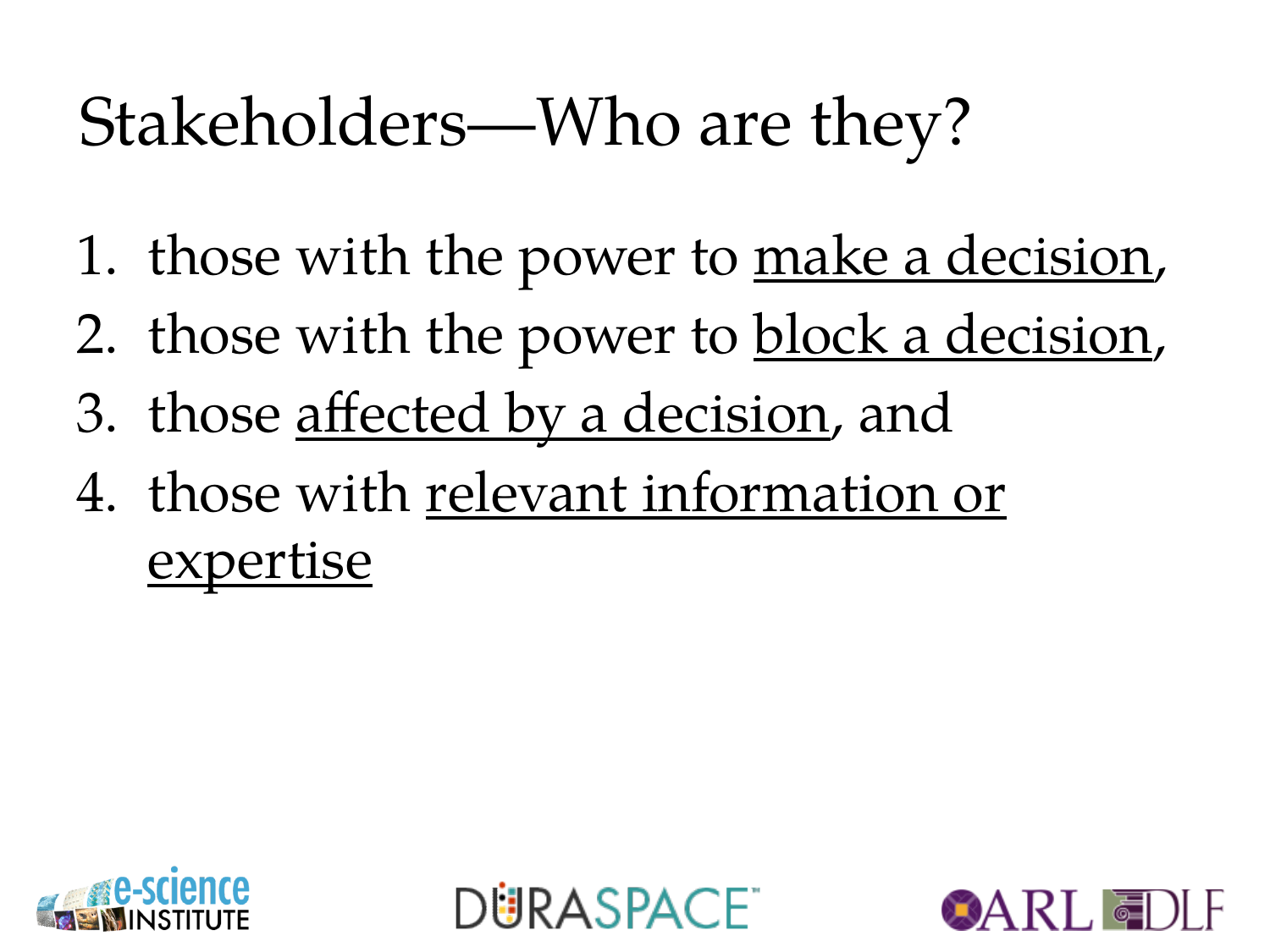

# Stakeholders—Who are they?
those with the power to make a decision,
those with the power to block a decision,
those affected by a decision, and
those with relevant information or expertise